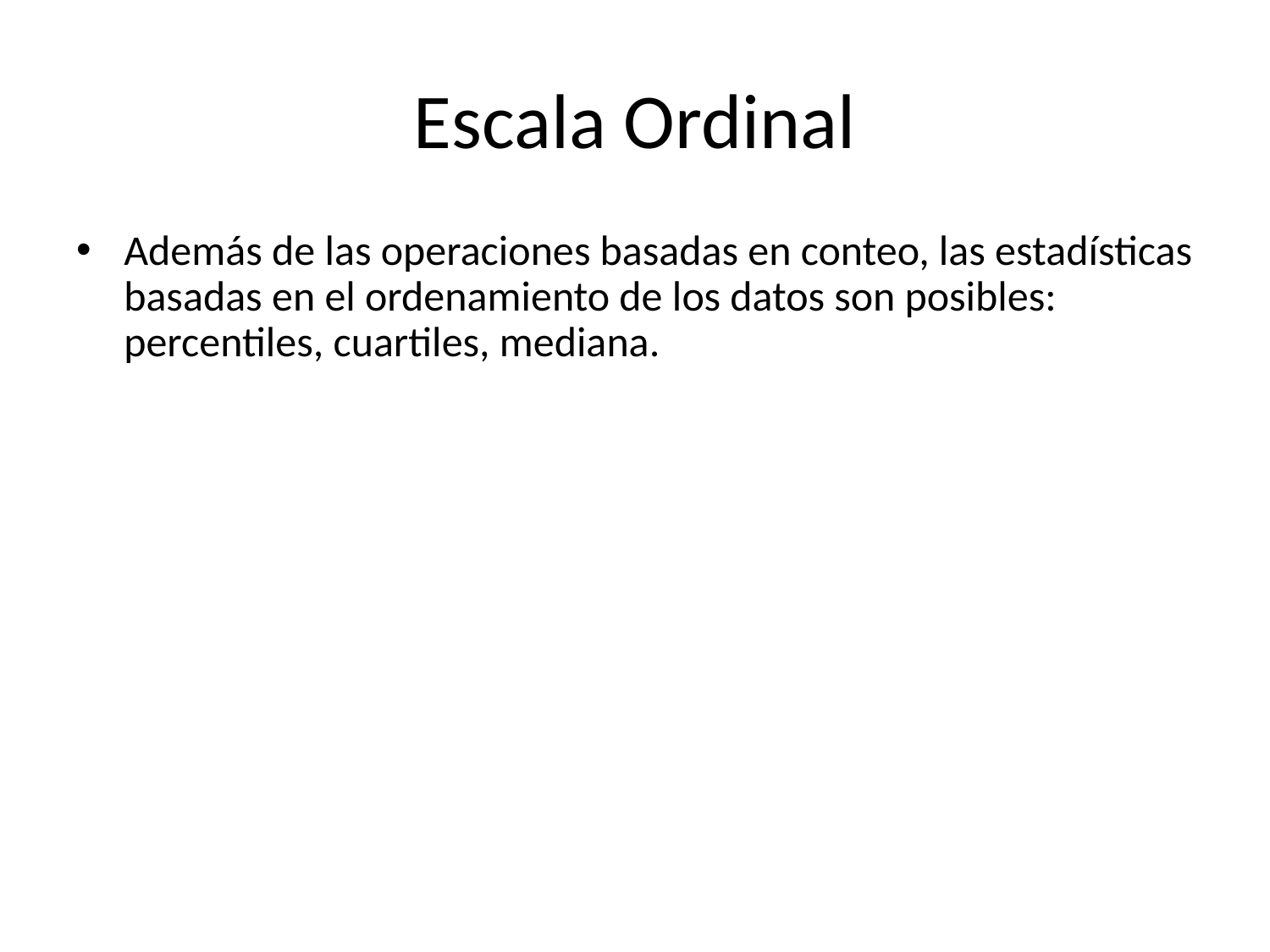

# Escala Ordinal
Además de las operaciones basadas en conteo, las estadísticas basadas en el ordenamiento de los datos son posibles: percentiles, cuartiles, mediana.